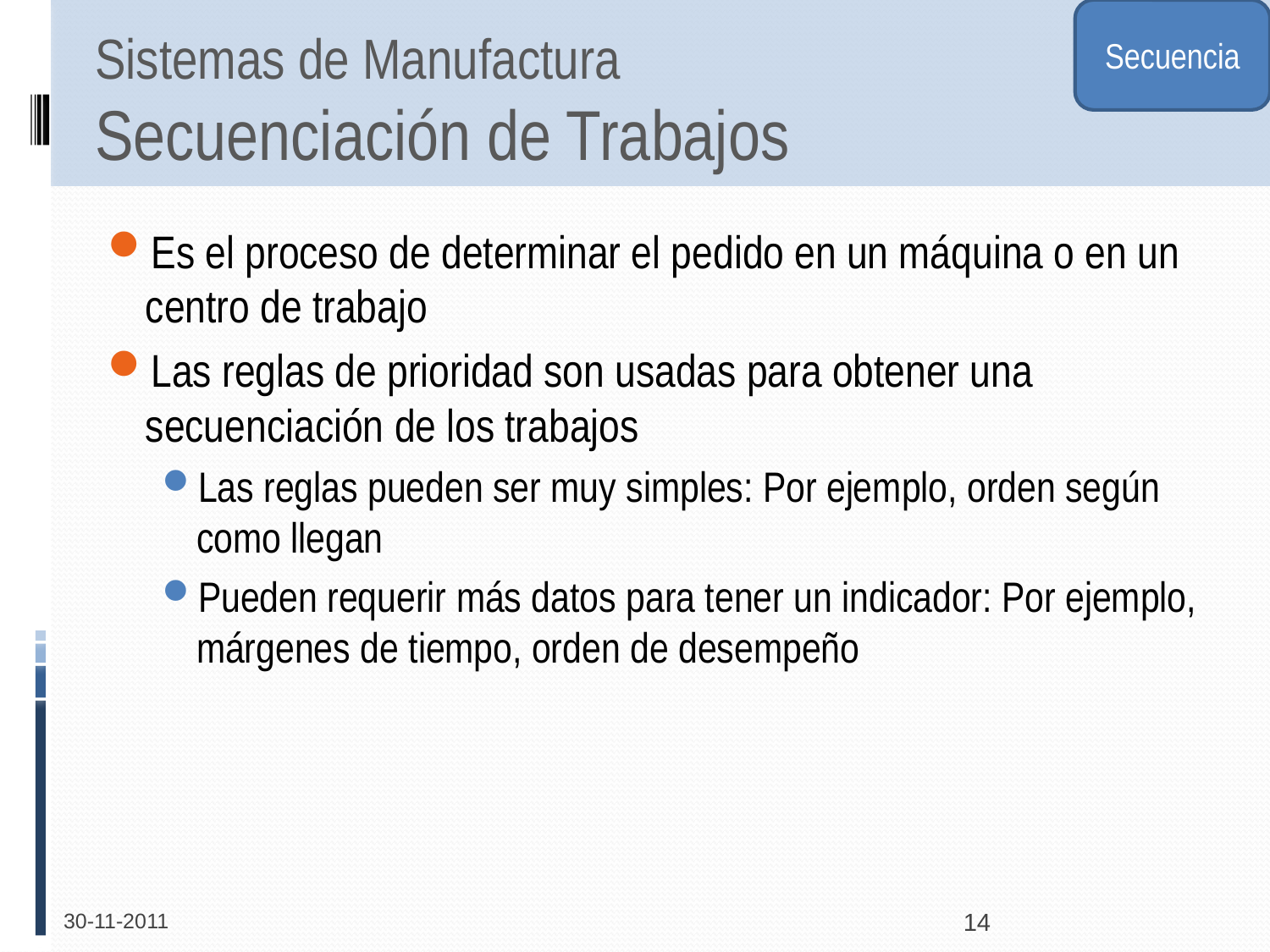

Secuencia
# Sistemas de Manufactura Secuenciación de Trabajos
Es el proceso de determinar el pedido en un máquina o en un centro de trabajo
Las reglas de prioridad son usadas para obtener una secuenciación de los trabajos
Las reglas pueden ser muy simples: Por ejemplo, orden según como llegan
Pueden requerir más datos para tener un indicador: Por ejemplo, márgenes de tiempo, orden de desempeño

30-11-2011
14